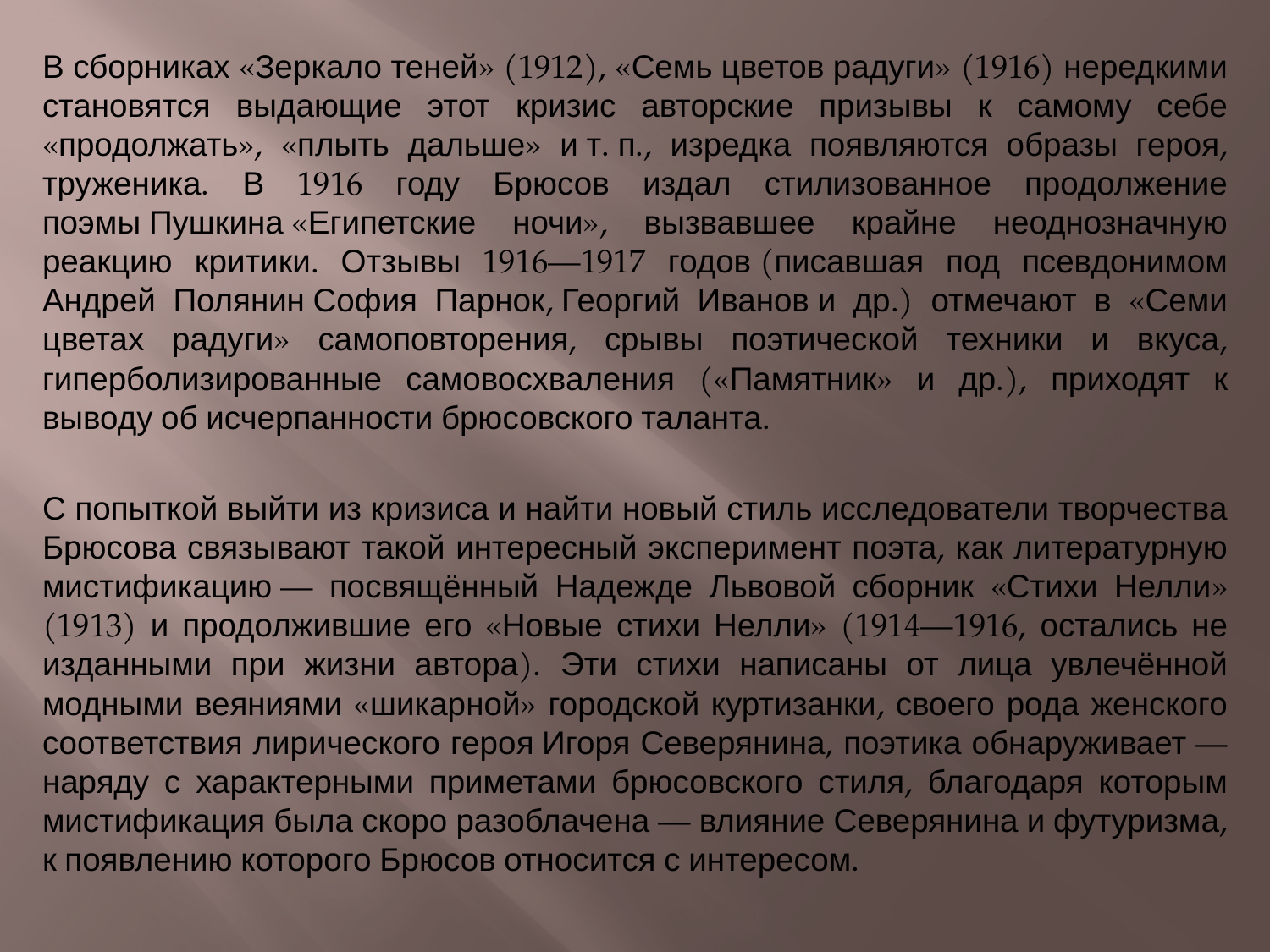

В сборниках «Зеркало теней» (1912), «Семь цветов радуги» (1916) нередкими становятся выдающие этот кризис авторские призывы к самому себе «продолжать», «плыть дальше» и т. п., изредка появляются образы героя, труженика. В 1916 году Брюсов издал стилизованное продолжение поэмы Пушкина «Египетские ночи», вызвавшее крайне неоднозначную реакцию критики. Отзывы 1916—1917 годов (писавшая под псевдонимом Андрей Полянин София Парнок, Георгий Иванов и др.) отмечают в «Семи цветах радуги» самоповторения, срывы поэтической техники и вкуса, гиперболизированные самовосхваления («Памятник» и др.), приходят к выводу об исчерпанности брюсовского таланта.

С попыткой выйти из кризиса и найти новый стиль исследователи творчества Брюсова связывают такой интересный эксперимент поэта, как литературную мистификацию — посвящённый Надежде Львовой сборник «Стихи Нелли» (1913) и продолжившие его «Новые стихи Нелли» (1914—1916, остались не изданными при жизни автора). Эти стихи написаны от лица увлечённой модными веяниями «шикарной» городской куртизанки, своего рода женского соответствия лирического героя Игоря Северянина, поэтика обнаруживает — наряду с характерными приметами брюсовского стиля, благодаря которым мистификация была скоро разоблачена — влияние Северянина и футуризма, к появлению которого Брюсов относится с интересом.